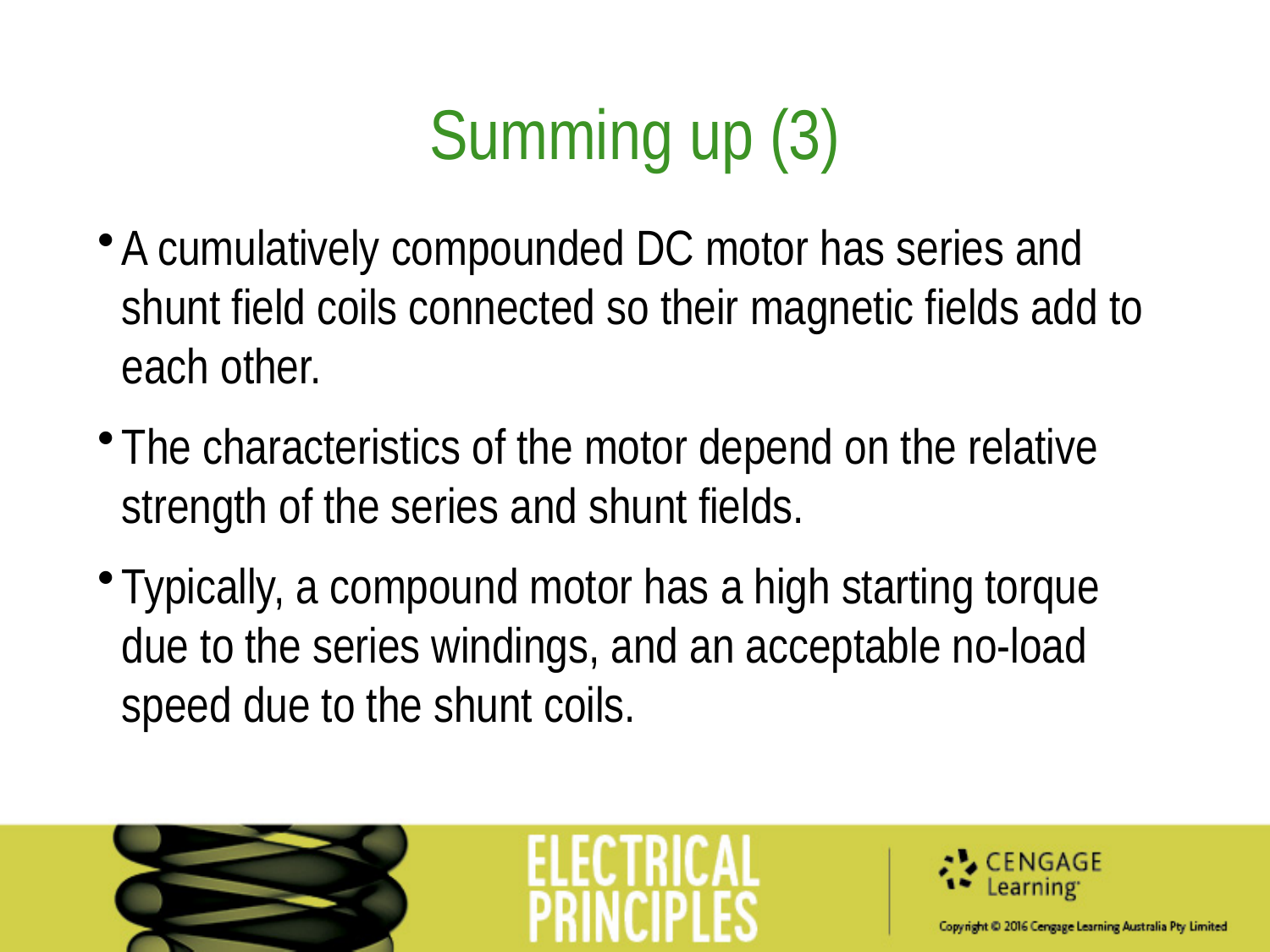

Summing up (3)
A cumulatively compounded DC motor has series and shunt field coils connected so their magnetic fields add to each other.
The characteristics of the motor depend on the relative strength of the series and shunt fields.
Typically, a compound motor has a high starting torque due to the series windings, and an acceptable no-load speed due to the shunt coils.